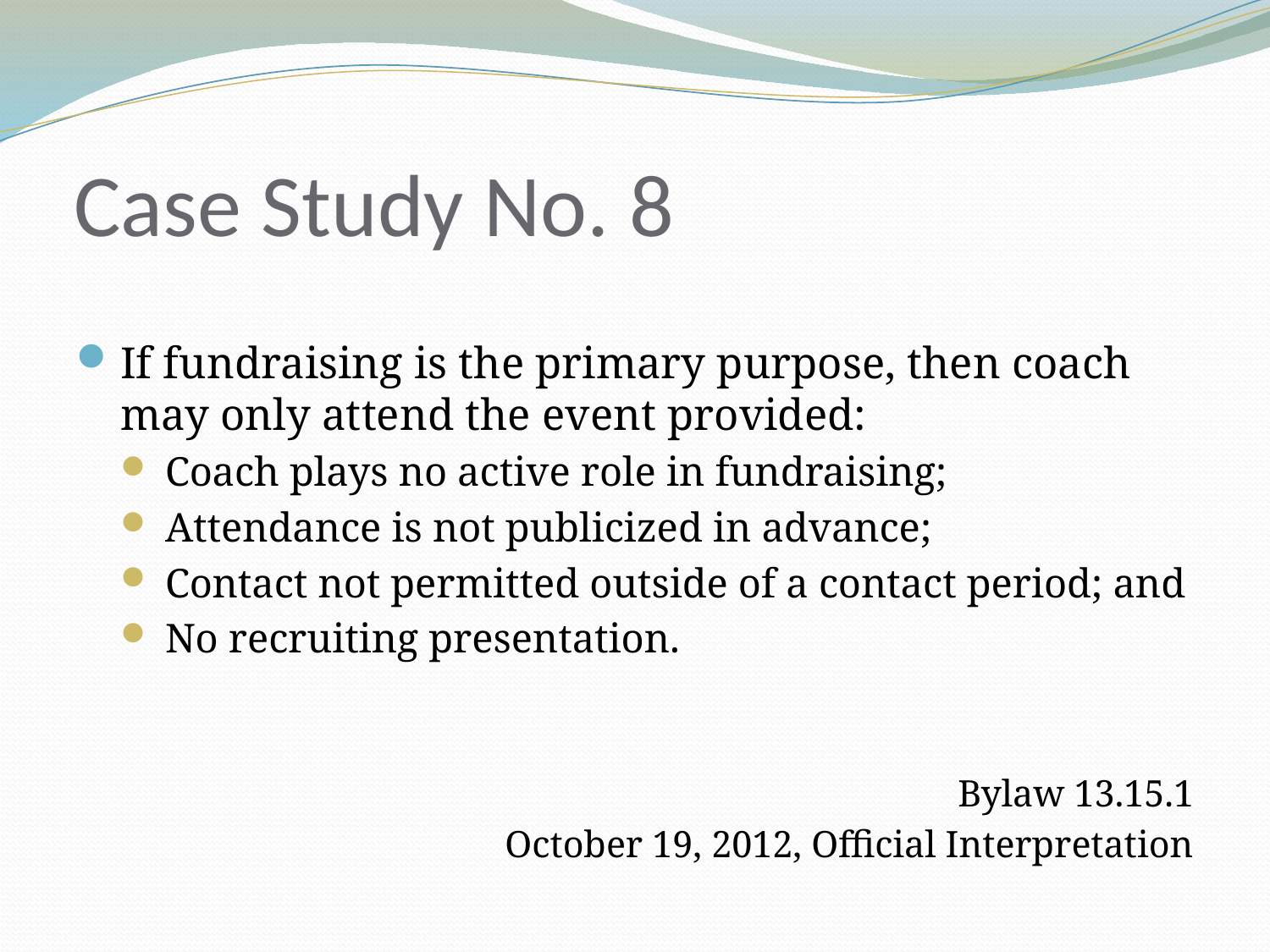

# Case Study No. 8

If fundraising is the primary purpose, then coach may only attend the event provided:
Coach plays no active role in fundraising;
Attendance is not publicized in advance;
Contact not permitted outside of a contact period; and
No recruiting presentation.

Bylaw 13.15.1
October 19, 2012, Official Interpretation